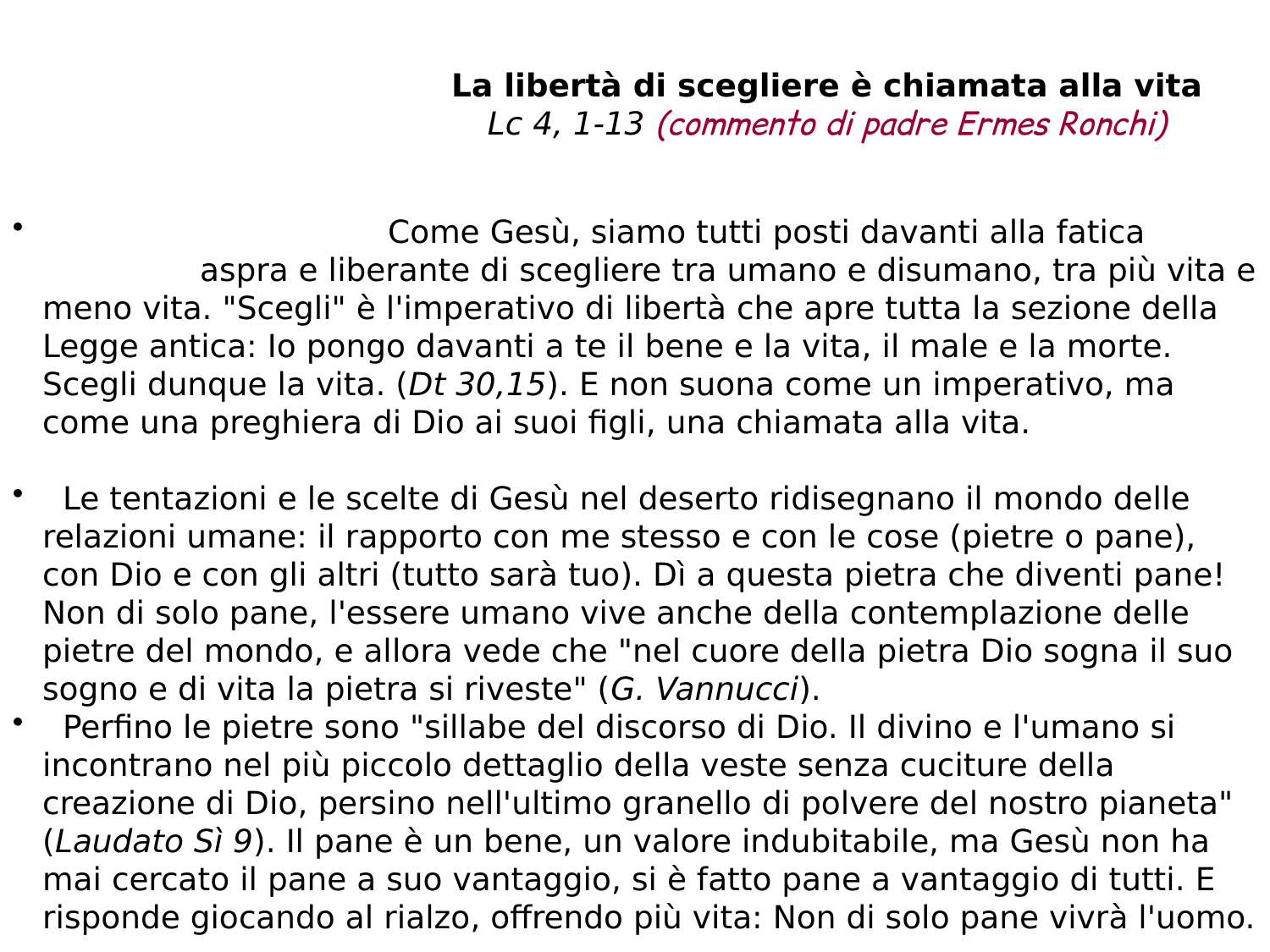

La libertà di scegliere è chiamata alla vita
Lc 4, 1-13 (commento di padre Ermes Ronchi)
                                  Come Gesù, siamo tutti posti davanti alla fatica 		   aspra e liberante di scegliere tra umano e disumano, tra più vita e meno vita. "Scegli" è l'imperativo di libertà che apre tutta la sezione della Legge antica: Io pongo davanti a te il bene e la vita, il male e la morte. Scegli dunque la vita. (Dt 30,15). E non suona come un imperativo, ma come una preghiera di Dio ai suoi figli, una chiamata alla vita.

  Le tentazioni e le scelte di Gesù nel deserto ridisegnano il mondo delle relazioni umane: il rapporto con me stesso e con le cose (pietre o pane), con Dio e con gli altri (tutto sarà tuo). Dì a questa pietra che diventi pane! Non di solo pane, l'essere umano vive anche della contemplazione delle pietre del mondo, e allora vede che "nel cuore della pietra Dio sogna il suo sogno e di vita la pietra si riveste" (G. Vannucci).
  Perfino le pietre sono "sillabe del discorso di Dio. Il divino e l'umano si incontrano nel più piccolo dettaglio della veste senza cuciture della creazione di Dio, persino nell'ultimo granello di polvere del nostro pianeta" (Laudato Sì 9). Il pane è un bene, un valore indubitabile, ma Gesù non ha mai cercato il pane a suo vantaggio, si è fatto pane a vantaggio di tutti. E risponde giocando al rialzo, offrendo più vita: Non di solo pane vivrà l'uomo.